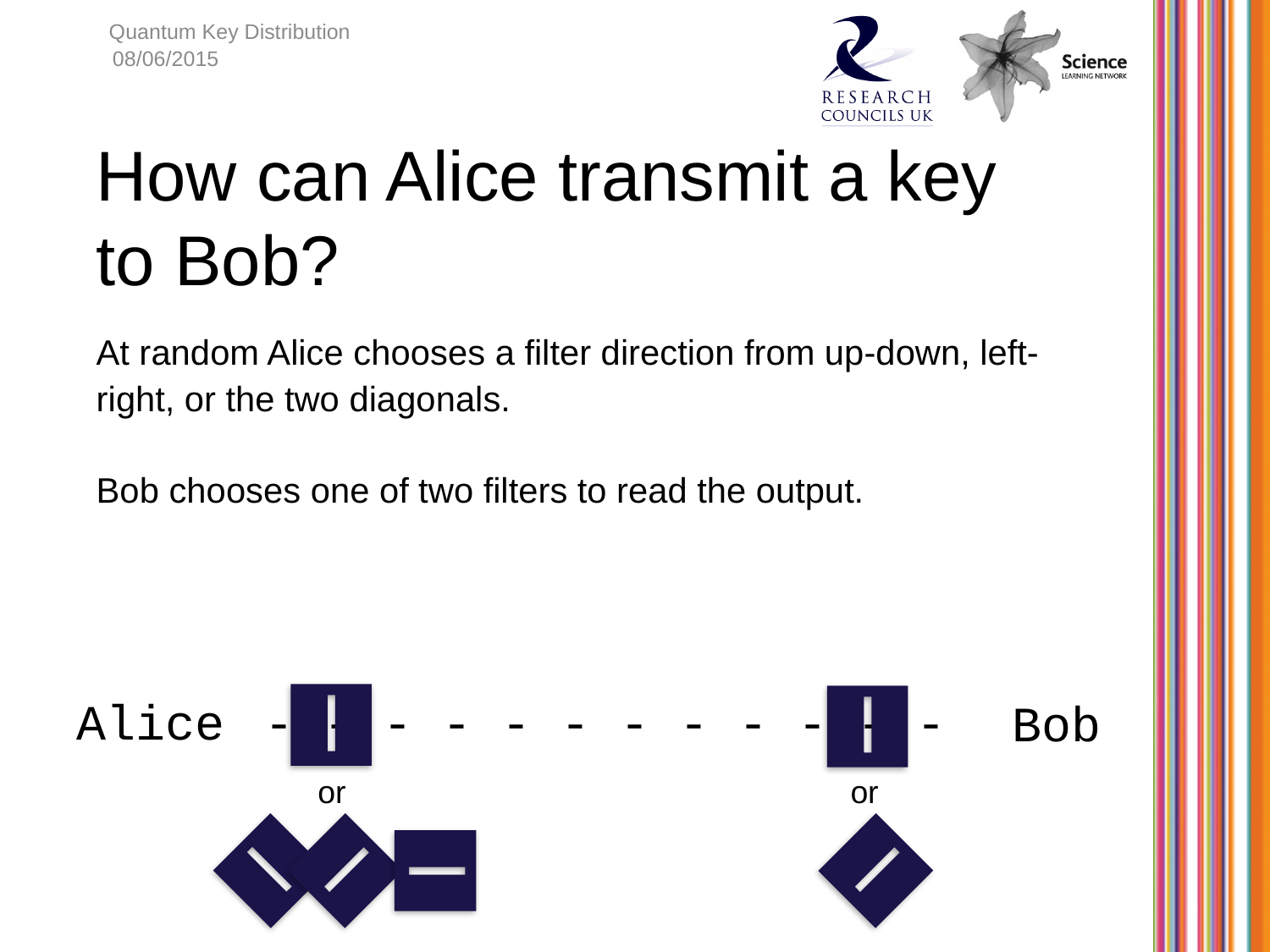

Quantum Key Distribution
08/06/2015
# How can Alice transmit a key to Bob?
At random Alice chooses a filter direction from up-down, left-right, or the two diagonals.

Bob chooses one of two filters to read the output.
Alice
- - - - - - - - - - - -

Bob
or
or